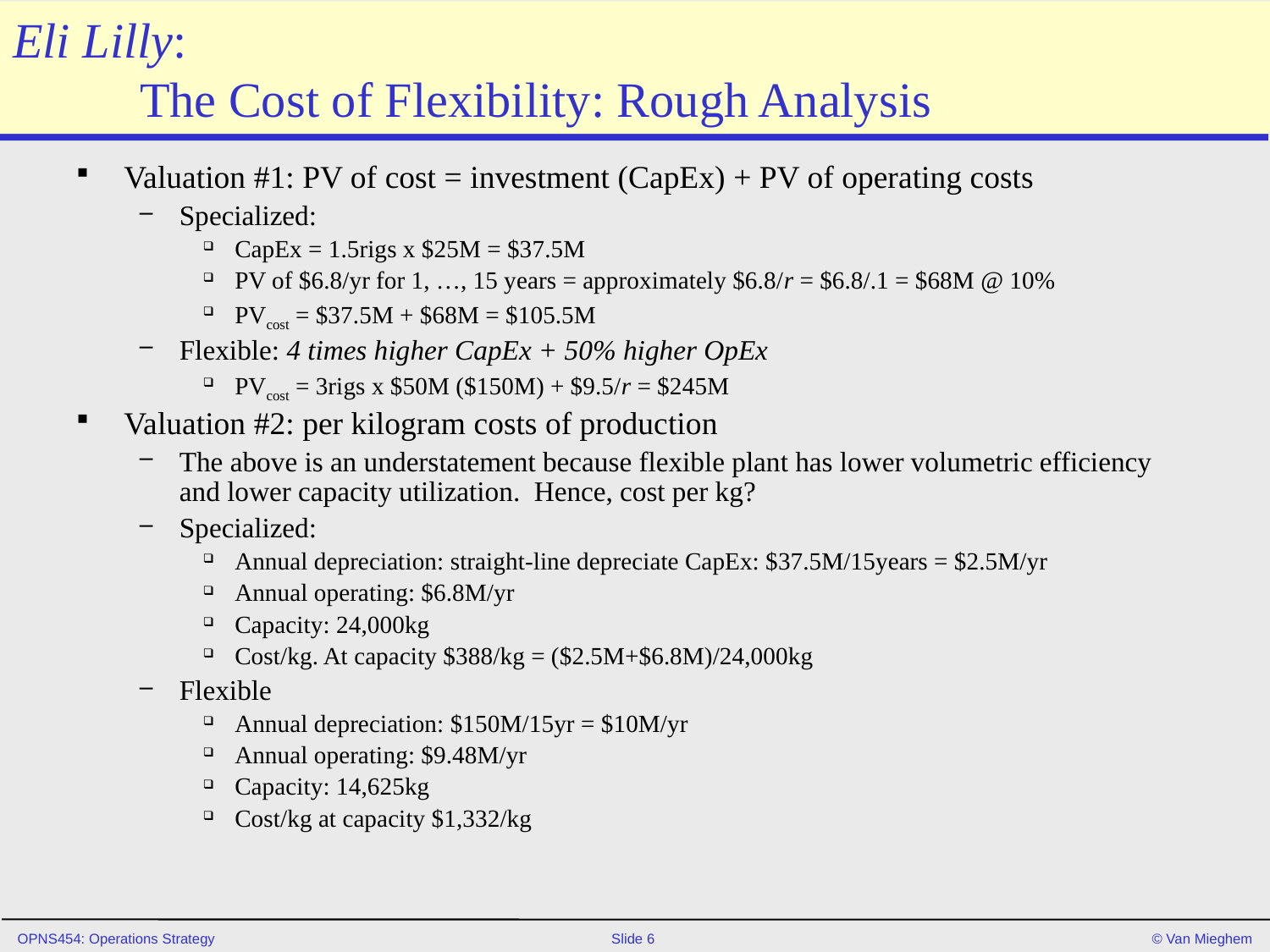

# Eli Lilly: The Cost of Flexibility: Rough Analysis
Valuation #1: PV of cost = investment (CapEx) + PV of operating costs
Specialized:
CapEx = 1.5rigs x $25M = $37.5M
PV of $6.8/yr for 1, …, 15 years = approximately $6.8/r = $6.8/.1 = $68M @ 10%
PVcost = $37.5M + $68M = $105.5M
Flexible: 4 times higher CapEx + 50% higher OpEx
PVcost = 3rigs x $50M ($150M) + $9.5/r = $245M
Valuation #2: per kilogram costs of production
The above is an understatement because flexible plant has lower volumetric efficiency and lower capacity utilization.  Hence, cost per kg?
Specialized:
Annual depreciation: straight-line depreciate CapEx: $37.5M/15years = $2.5M/yr
Annual operating: $6.8M/yr
Capacity: 24,000kg
Cost/kg. At capacity $388/kg = ($2.5M+$6.8M)/24,000kg
Flexible
Annual depreciation: $150M/15yr = $10M/yr
Annual operating: $9.48M/yr
Capacity: 14,625kg
Cost/kg at capacity $1,332/kg